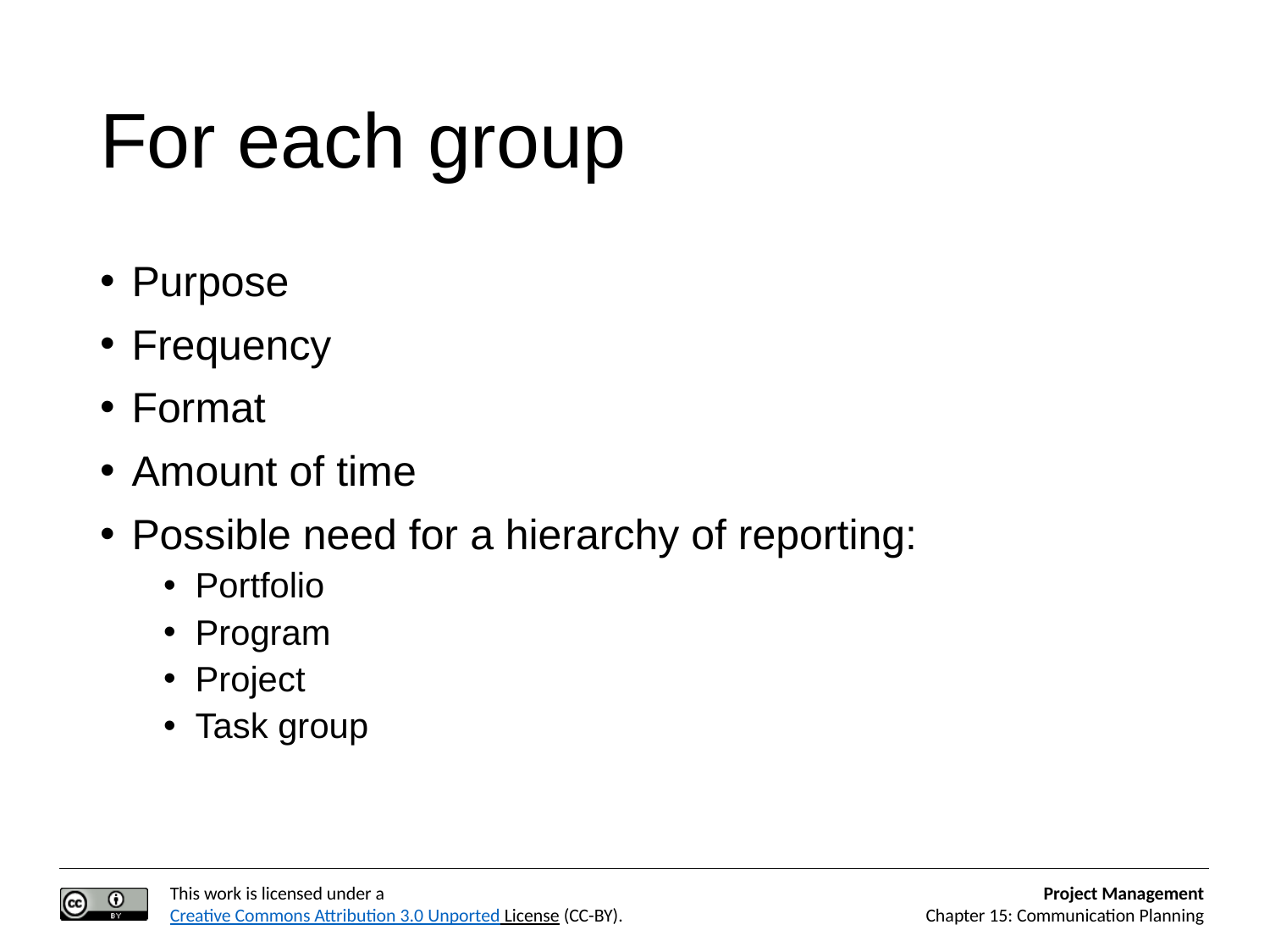

# For each group
Purpose
Frequency
Format
Amount of time
Possible need for a hierarchy of reporting:
Portfolio
Program
Project
Task group